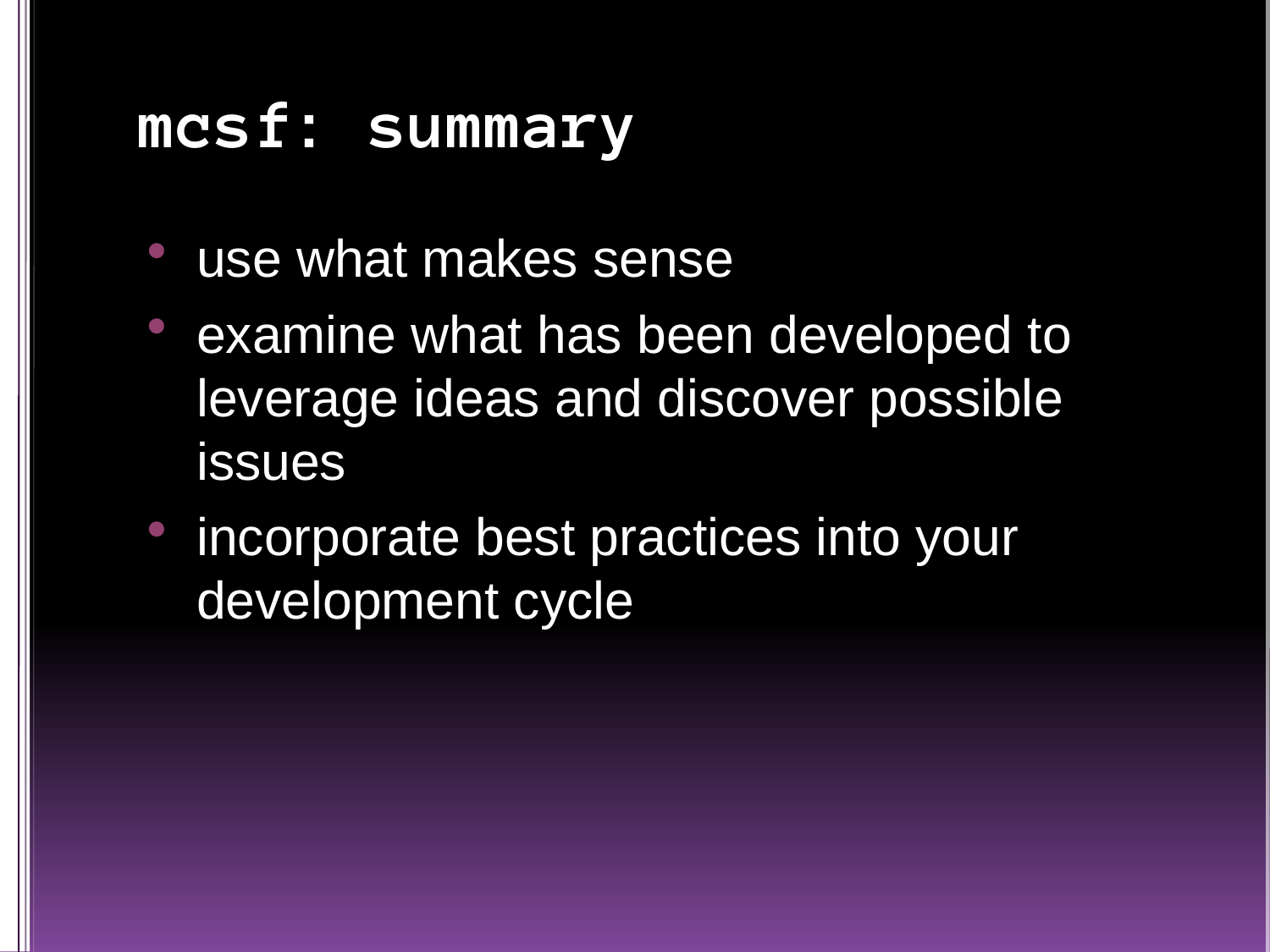

# mcsf: summary
use what makes sense
examine what has been developed to leverage ideas and discover possible issues
incorporate best practices into your development cycle